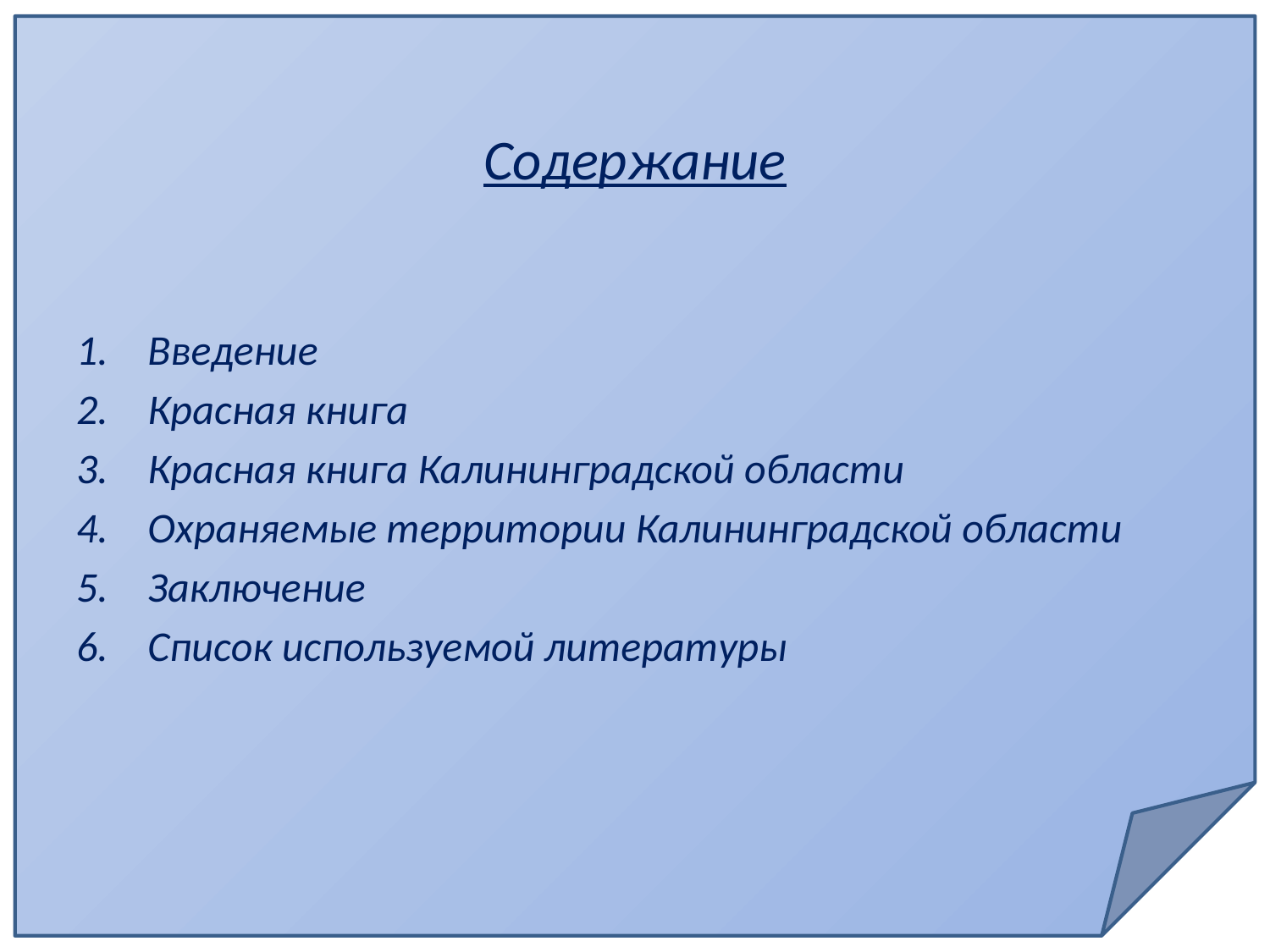

# Содержание
Введение
Красная книга
Красная книга Калининградской области
Охраняемые территории Калининградской области
Заключение
Список используемой литературы